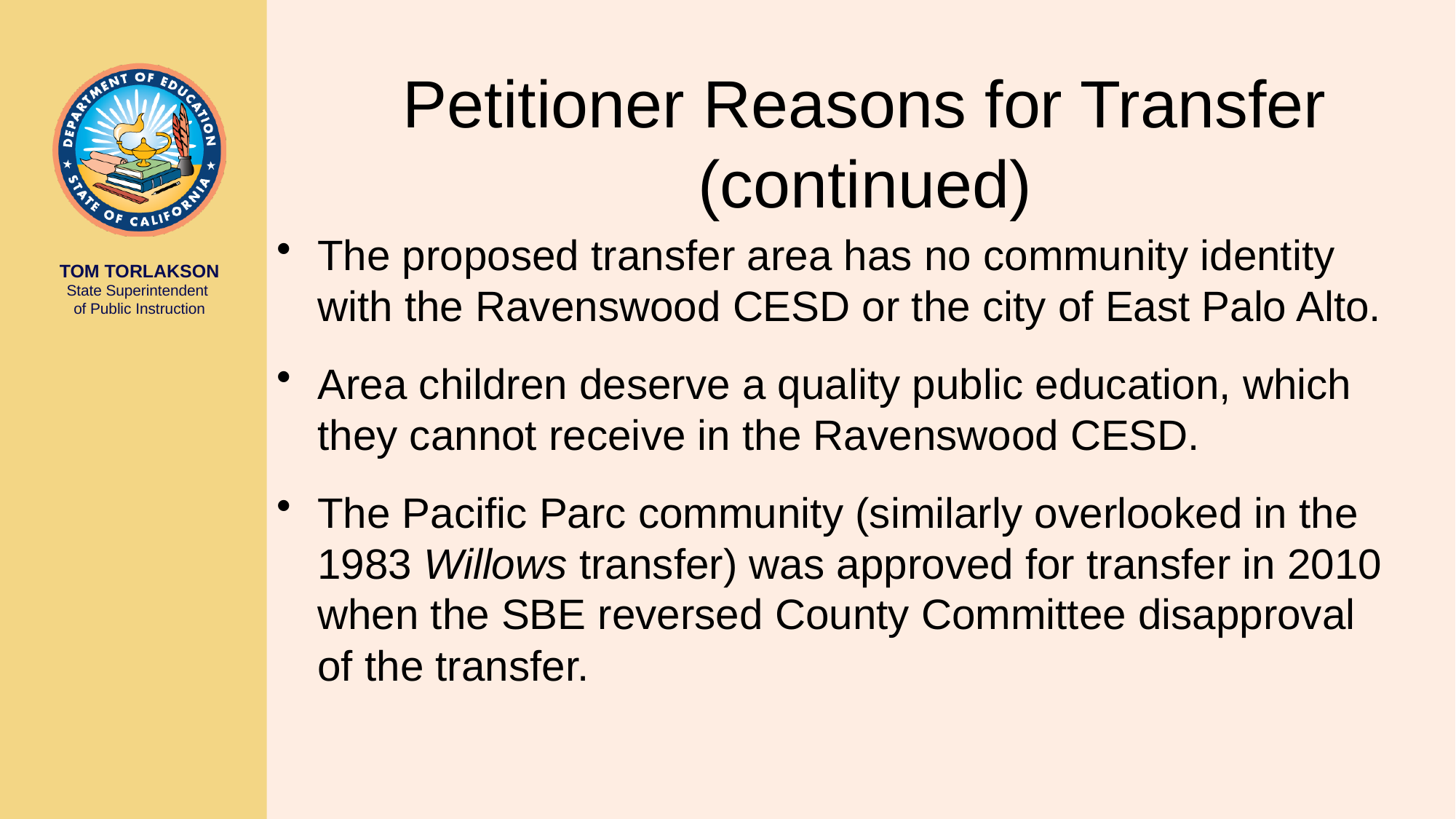

# Petitioner Reasons for Transfer (continued)
The proposed transfer area has no community identity with the Ravenswood CESD or the city of East Palo Alto.
Area children deserve a quality public education, which they cannot receive in the Ravenswood CESD.
The Pacific Parc community (similarly overlooked in the 1983 Willows transfer) was approved for transfer in 2010 when the SBE reversed County Committee disapproval of the transfer.